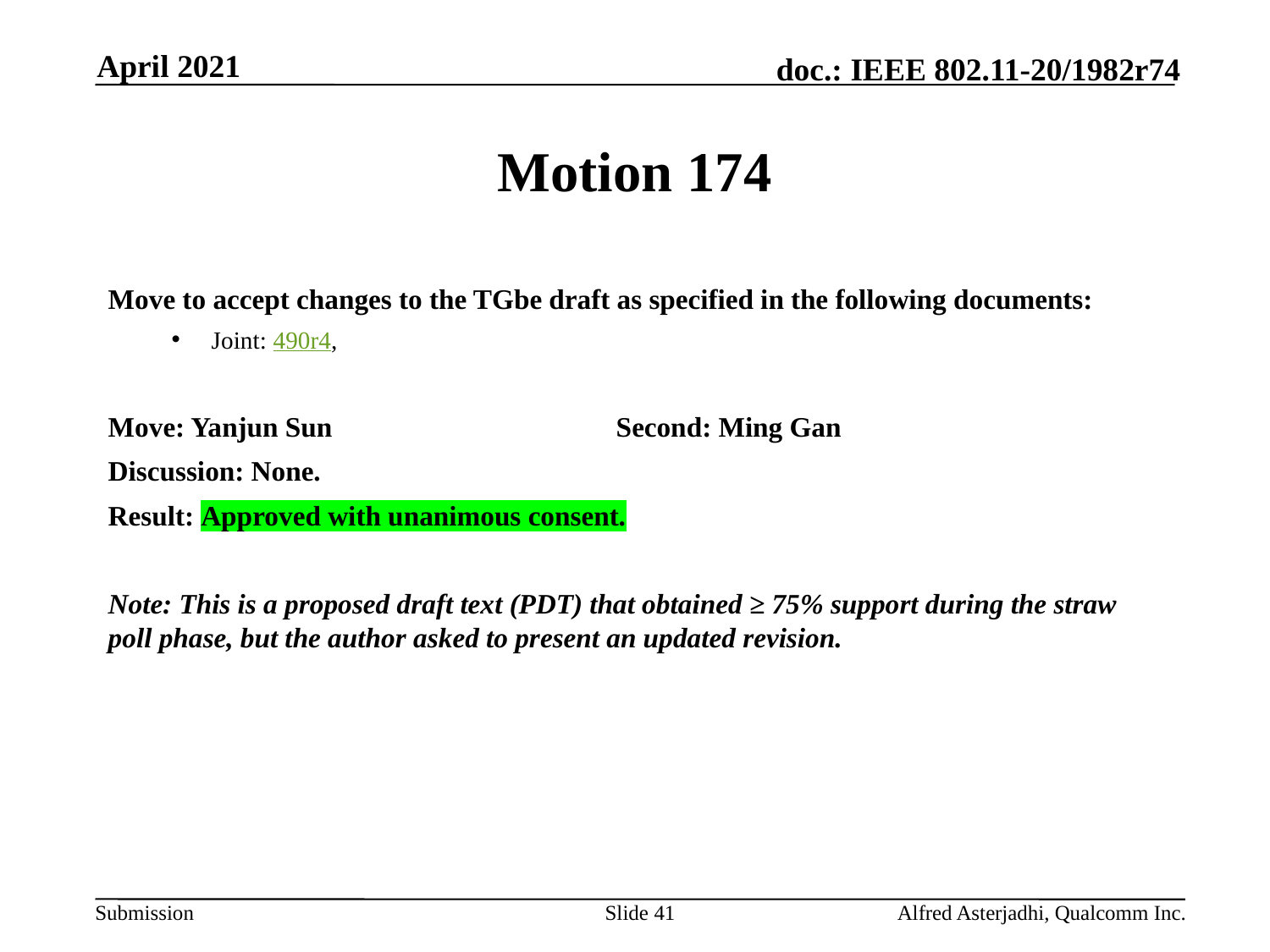

April 2021
# Motion 174
Move to accept changes to the TGbe draft as specified in the following documents:
Joint: 490r4,

Move: Yanjun Sun			Second: Ming Gan
Discussion: None.
Result: Approved with unanimous consent.

Note: This is a proposed draft text (PDT) that obtained ≥ 75% support during the straw poll phase, but the author asked to present an updated revision.
Slide 41
Alfred Asterjadhi, Qualcomm Inc.